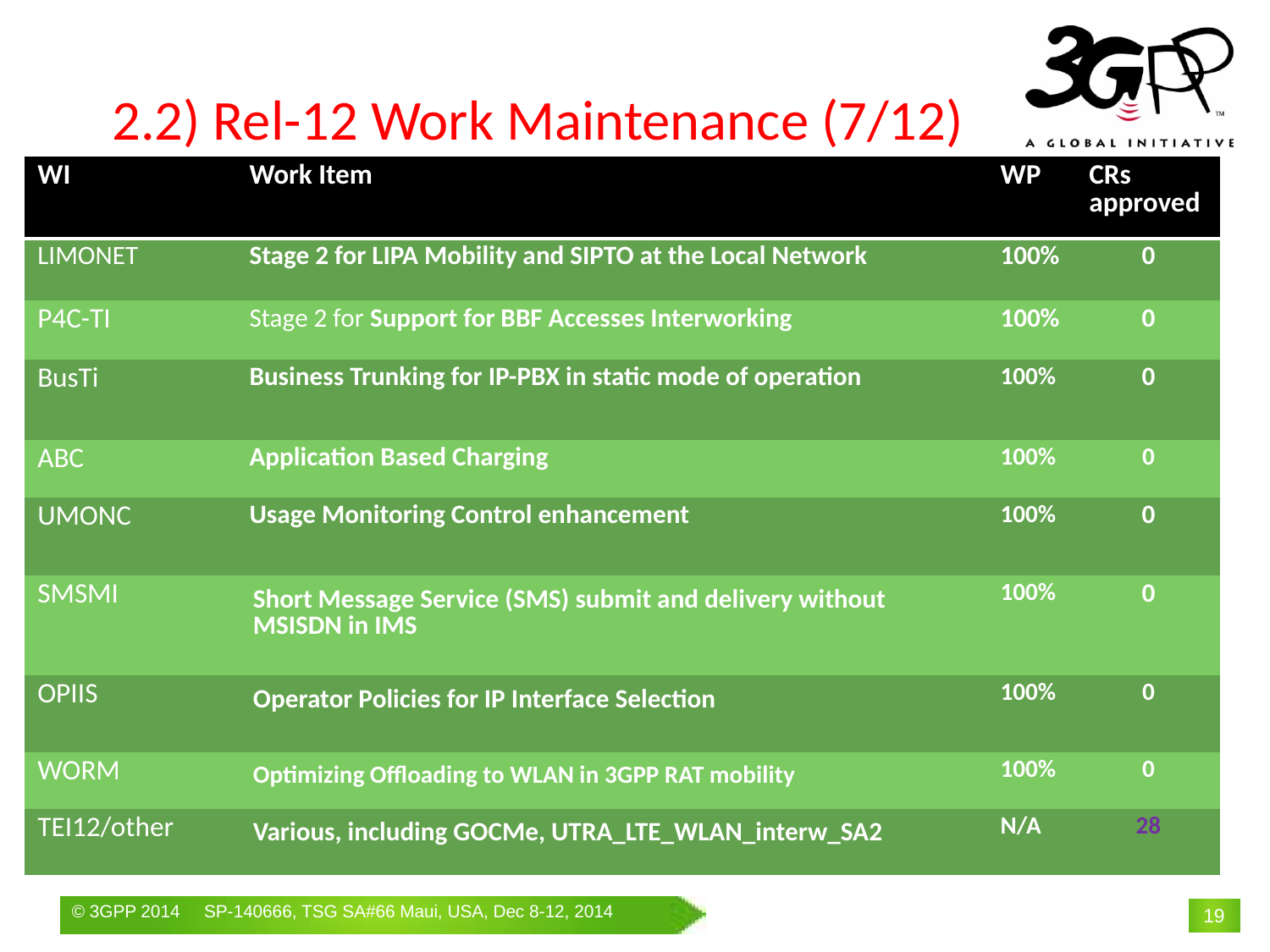

# 2.2) Rel-12 Work Maintenance (7/12)
| WI | Work Item | WP | CRs approved |
| --- | --- | --- | --- |
| LIMONET | Stage 2 for LIPA Mobility and SIPTO at the Local Network | 100% | 0 |
| P4C-TI | Stage 2 for Support for BBF Accesses Interworking | 100% | 0 |
| BusTi | Business Trunking for IP-PBX in static mode of operation | 100% | 0 |
| ABC | Application Based Charging | 100% | 0 |
| UMONC | Usage Monitoring Control enhancement | 100% | 0 |
| SMSMI | Short Message Service (SMS) submit and delivery without MSISDN in IMS | 100% | 0 |
| OPIIS | Operator Policies for IP Interface Selection | 100% | 0 |
| WORM | Optimizing Offloading to WLAN in 3GPP RAT mobility | 100% | 0 |
| TEI12/other | Various, including GOCMe, UTRA\_LTE\_WLAN\_interw\_SA2 | N/A | 28 |